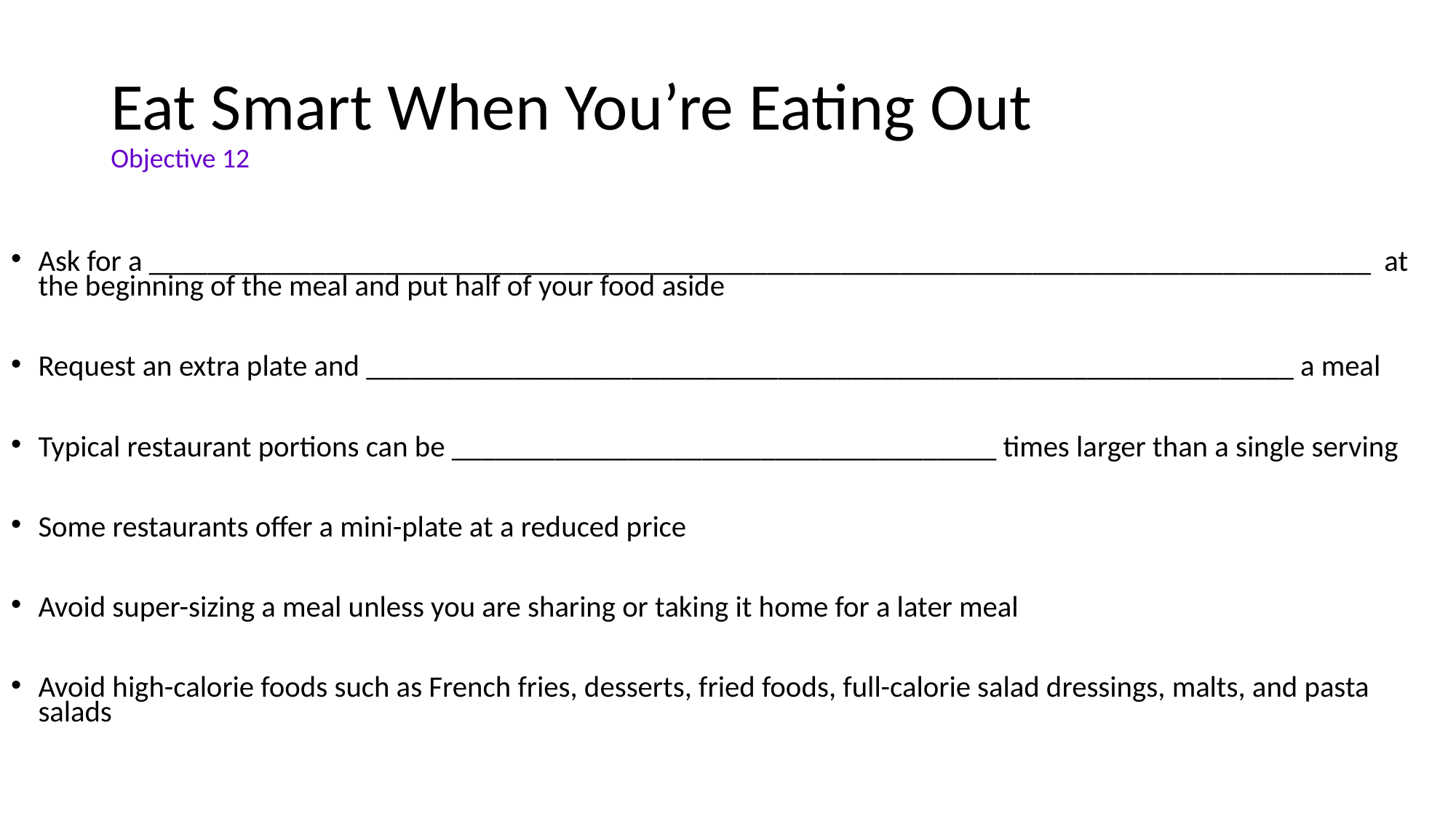

# Eat Smart When You’re Eating Out Objective 12
Ask for a ___________________________________________________________________________________  at the beginning of the meal and put half of your food aside

Request an extra plate and _______________________________________________________________ a meal

Typical restaurant portions can be _____________________________________ times larger than a single serving

Some restaurants offer a mini-plate at a reduced price

Avoid super-sizing a meal unless you are sharing or taking it home for a later meal

Avoid high-calorie foods such as French fries, desserts, fried foods, full-calorie salad dressings, malts, and pasta salads